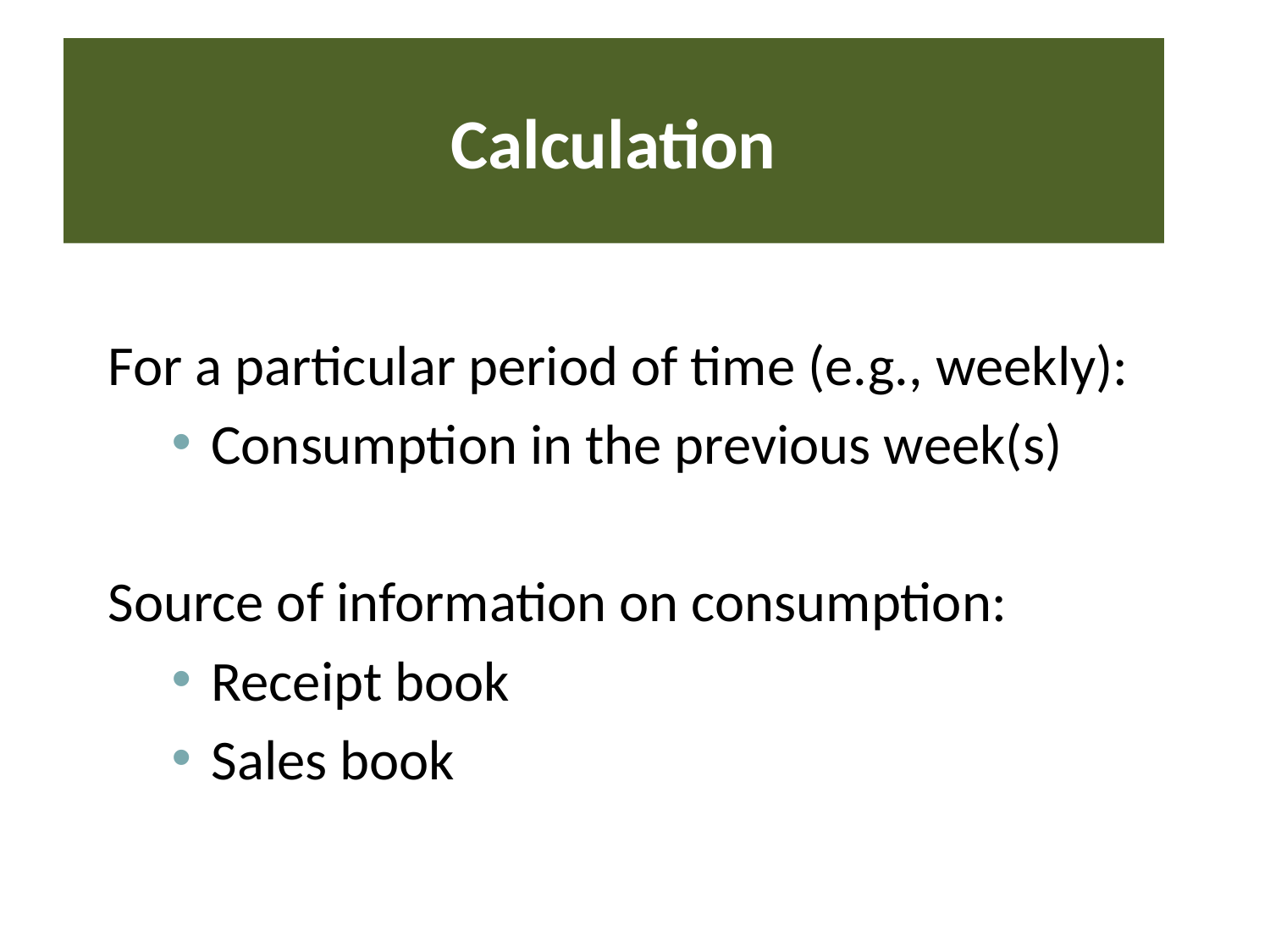

# Calculation

For a particular period of time (e.g., weekly):
Consumption in the previous week(s)

Source of information on consumption:
Receipt book
Sales book